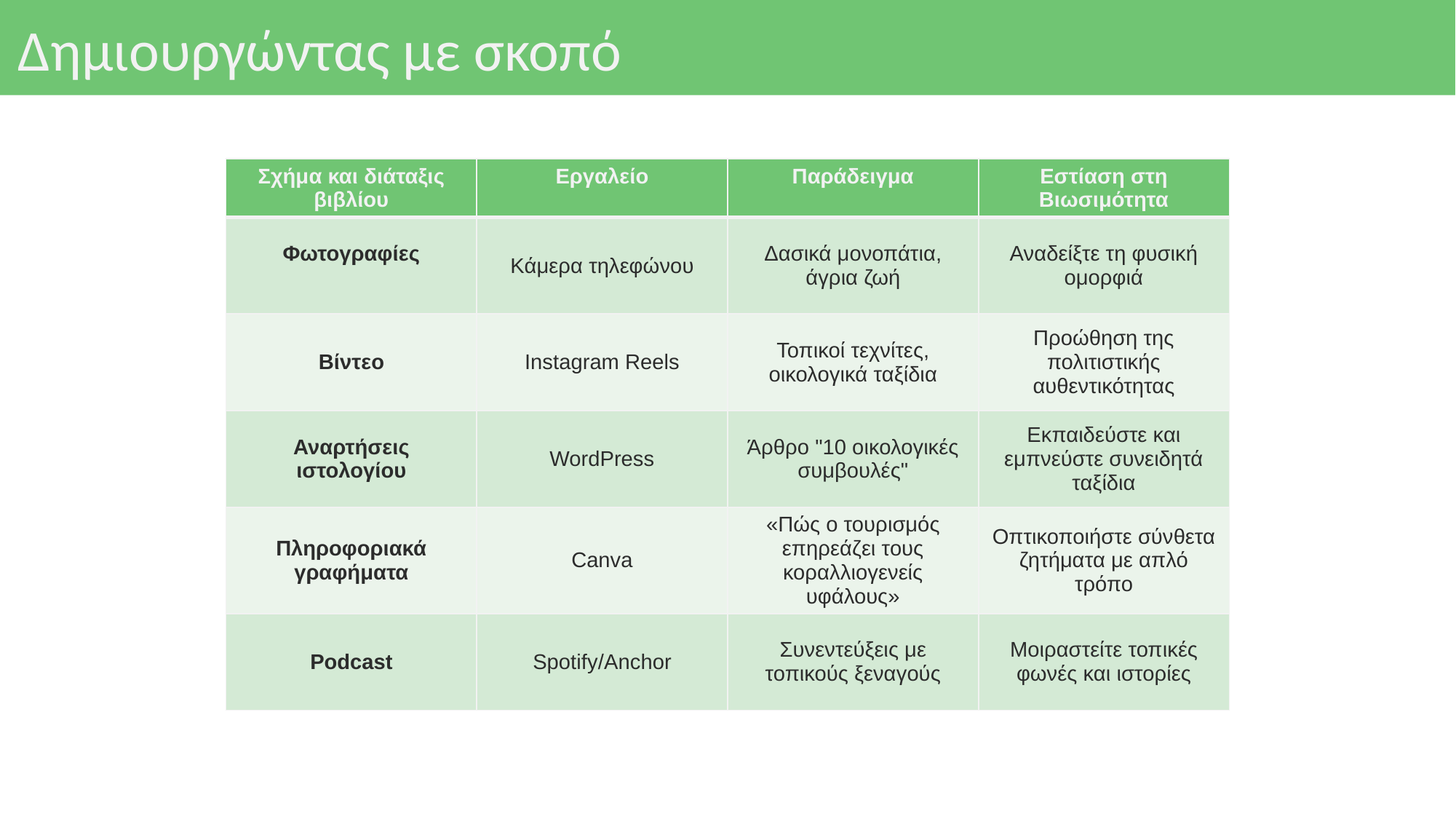

# Δημιουργώντας με σκοπό
| Σχήμα και διάταξις βιβλίου | Εργαλείο | Παράδειγμα | Εστίαση στη Βιωσιμότητα |
| --- | --- | --- | --- |
| Φωτογραφίες | Κάμερα τηλεφώνου | Δασικά μονοπάτια, άγρια ζωή | Αναδείξτε τη φυσική ομορφιά |
| Βίντεο | Instagram Reels | Τοπικοί τεχνίτες, οικολογικά ταξίδια | Προώθηση της πολιτιστικής αυθεντικότητας |
| Αναρτήσεις ιστολογίου | WordPress | Άρθρο "10 οικολογικές συμβουλές" | Εκπαιδεύστε και εμπνεύστε συνειδητά ταξίδια |
| Πληροφοριακά γραφήματα | Canva | «Πώς ο τουρισμός επηρεάζει τους κοραλλιογενείς υφάλους» | Οπτικοποιήστε σύνθετα ζητήματα με απλό τρόπο |
| Podcast | Spotify/Anchor | Συνεντεύξεις με τοπικούς ξεναγούς | Μοιραστείτε τοπικές φωνές και ιστορίες |